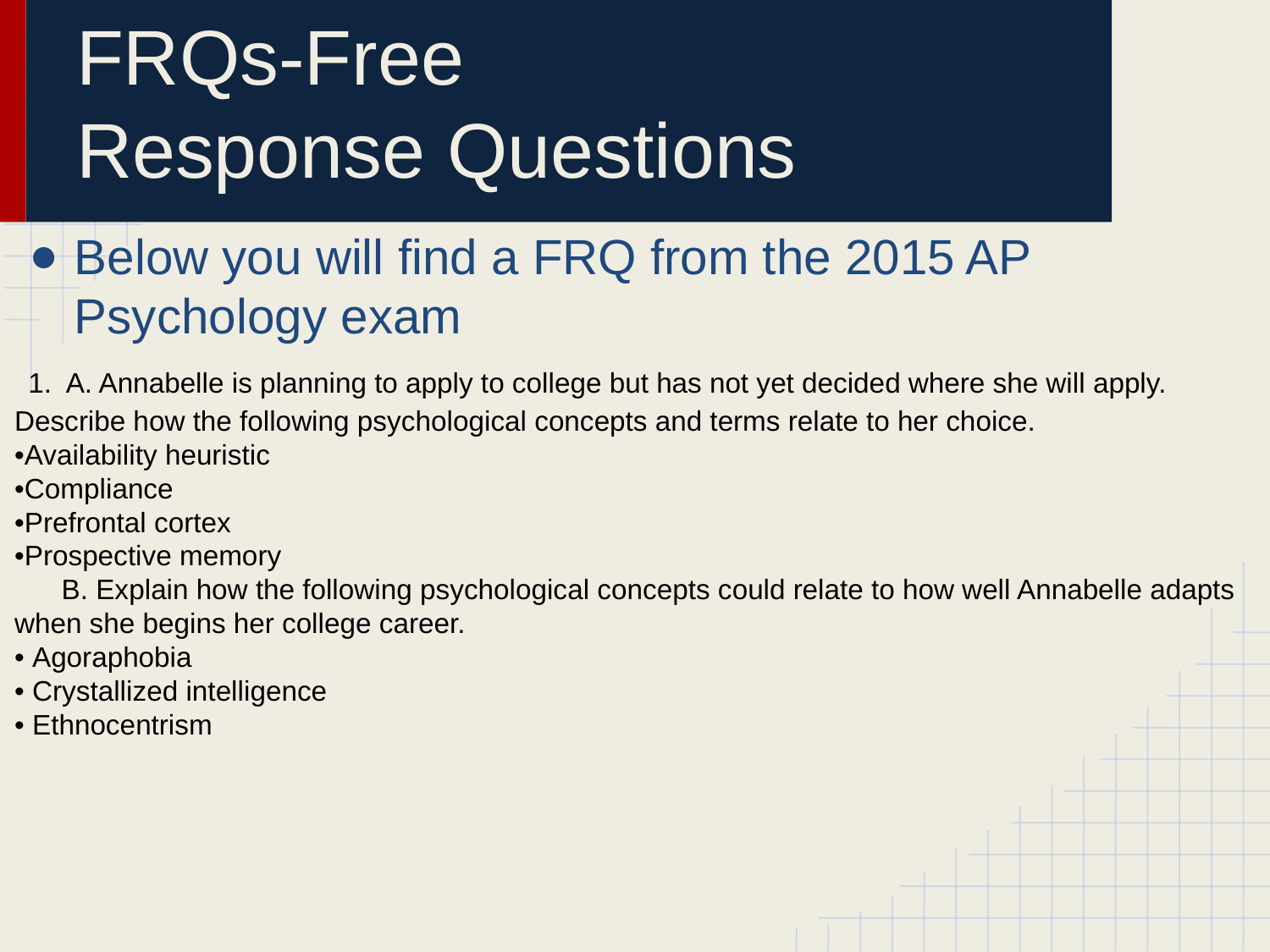

# FRQs-Free Response Questions
Below you will find a FRQ from the 2015 AP Psychology exam
 1.  A. Annabelle is planning to apply to college but has not yet decided where she will apply. Describe how the following psychological concepts and terms relate to her choice.
•Availability heuristic
•Compliance
•Prefrontal cortex
•Prospective memory
      B. Explain how the following psychological concepts could relate to how well Annabelle adapts when she begins her college career.
• Agoraphobia
• Crystallized intelligence
• Ethnocentrism